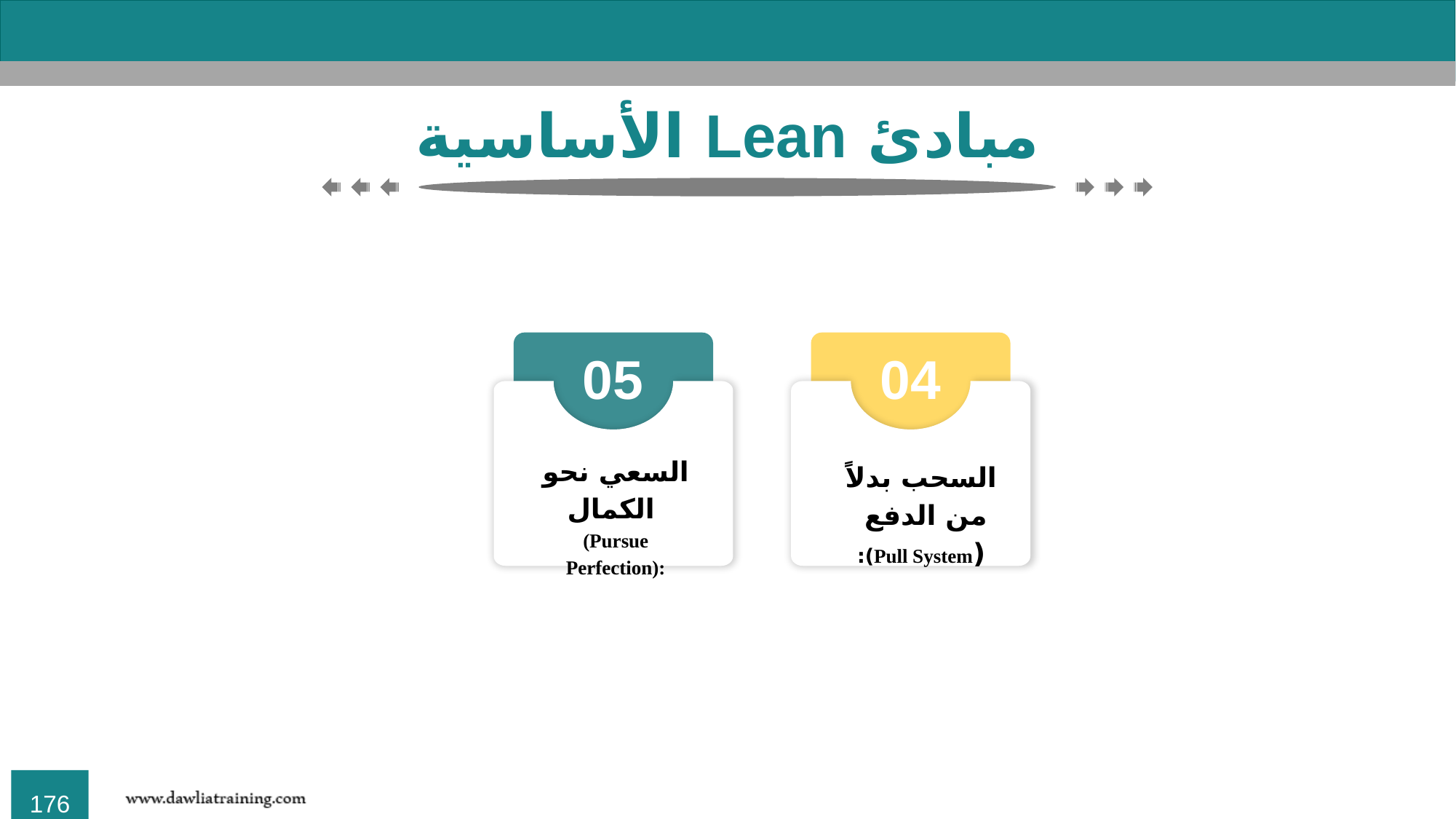

مبادئ Lean الأساسية

05

السعي نحو الكمال  (Pursue Perfection):

04

السحب بدلاً من الدفع  (Pull System):